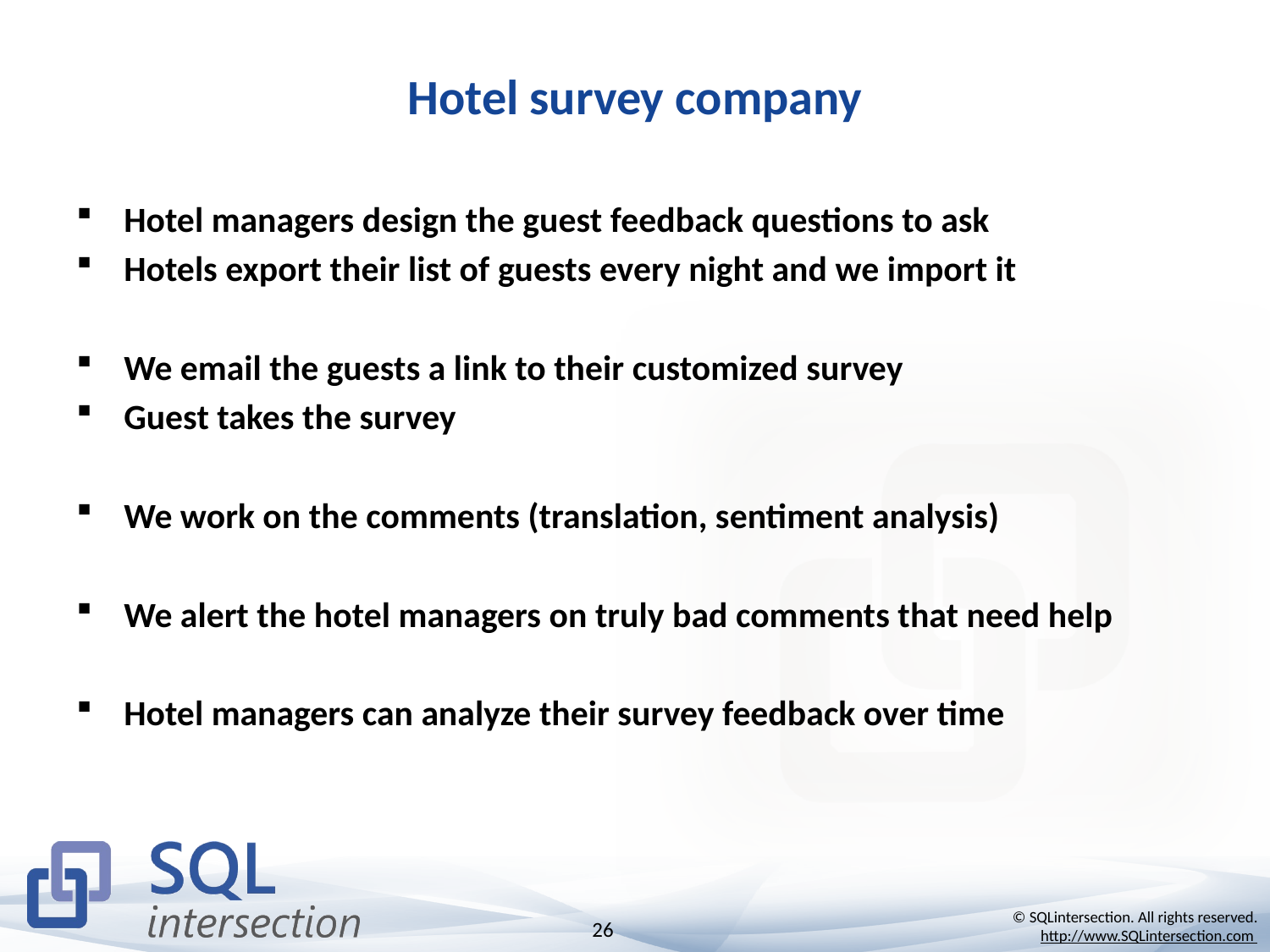

# Hotel survey company
Hotel managers design the guest feedback questions to ask
Hotels export their list of guests every night and we import it

We email the guests a link to their customized survey
Guest takes the survey

We work on the comments (translation, sentiment analysis)

We alert the hotel managers on truly bad comments that need help

Hotel managers can analyze their survey feedback over time